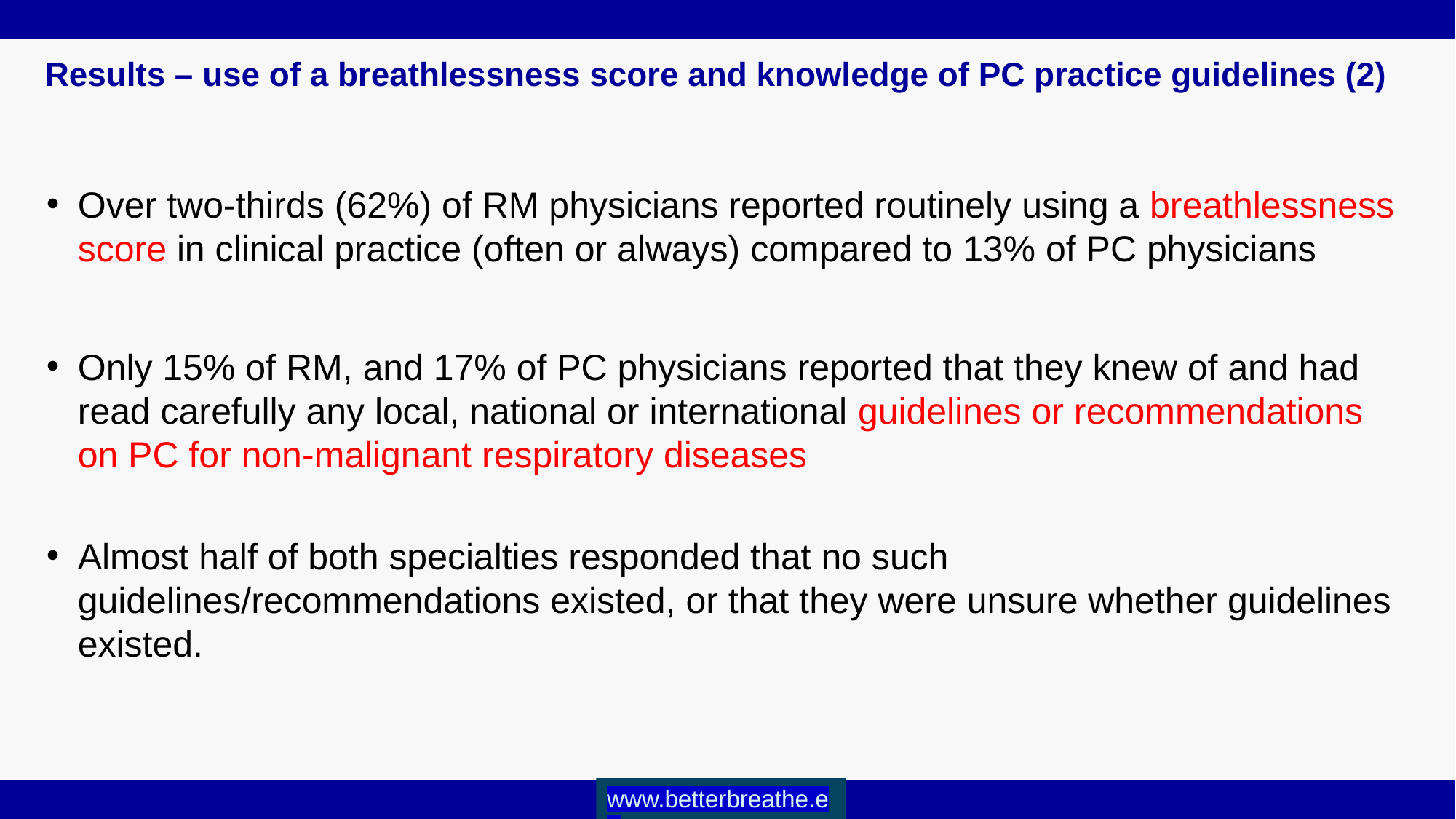

# Results – use of a breathlessness score and knowledge of PC practice guidelines (2)
Over two-thirds (62%) of RM physicians reported routinely using a breathlessness score in clinical practice (often or always) compared to 13% of PC physicians

Only 15% of RM, and 17% of PC physicians reported that they knew of and had read carefully any local, national or international guidelines or recommendations on PC for non-malignant respiratory diseases

Almost half of both specialties responded that no such guidelines/recommendations existed, or that they were unsure whether guidelines existed.

www.betterbreathe.eu